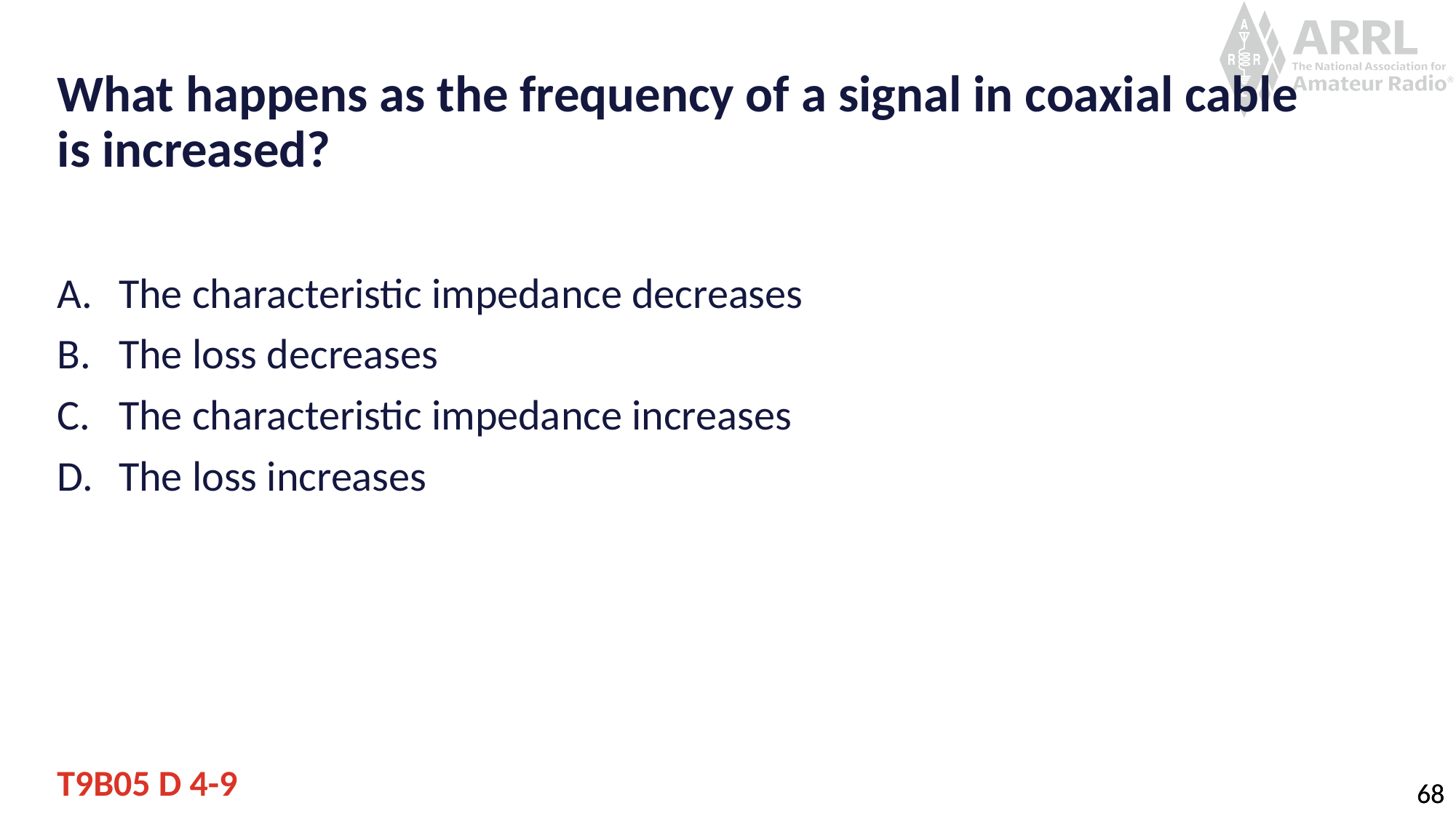

# What happens as the frequency of a signal in coaxial cable is increased?
The characteristic impedance decreases
The loss decreases
The characteristic impedance increases
The loss increases
T9B05 D 4-9